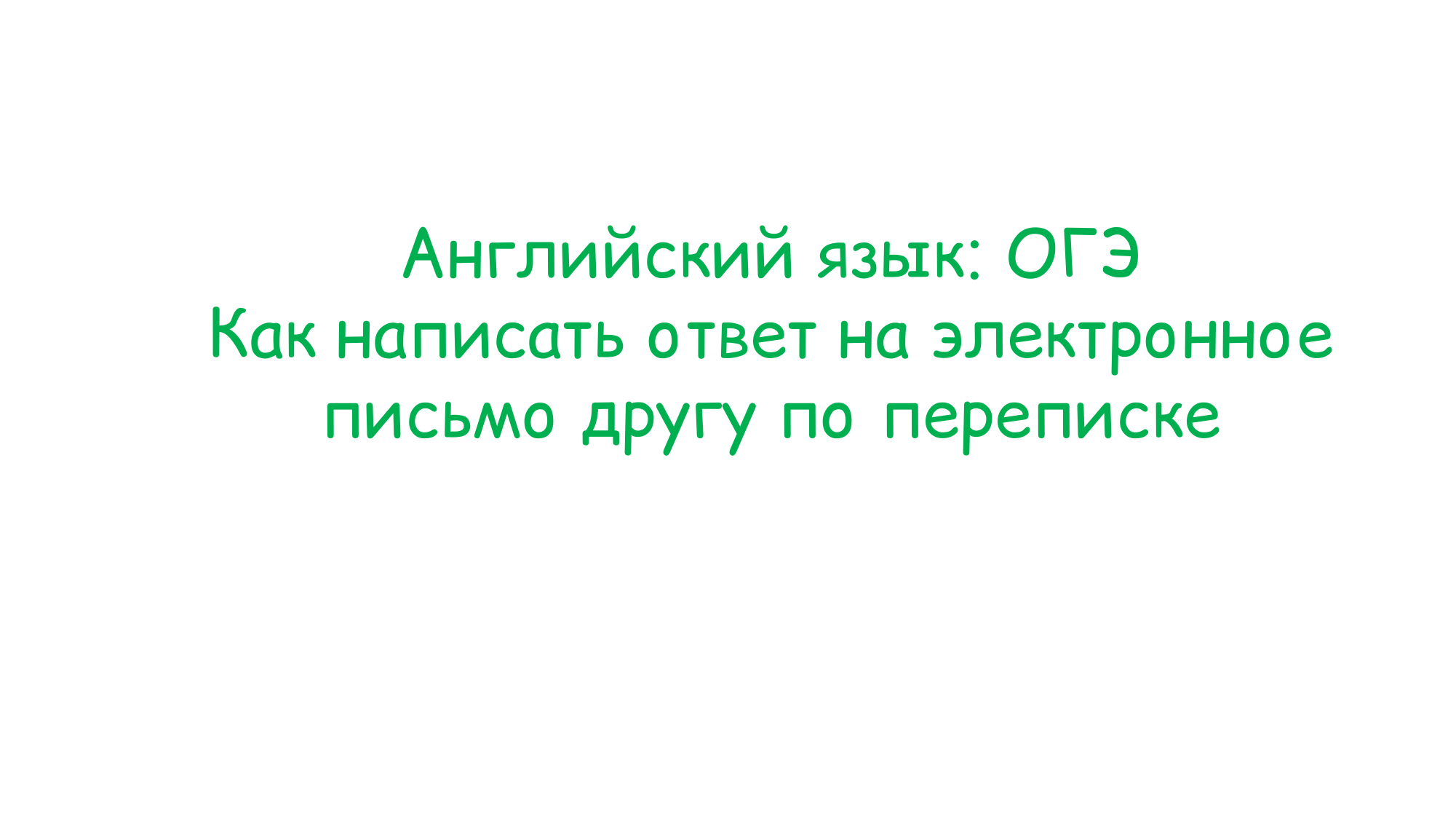

Английский язык: ОГЭ
Как написать ответ на электронное письмо другу по переписке